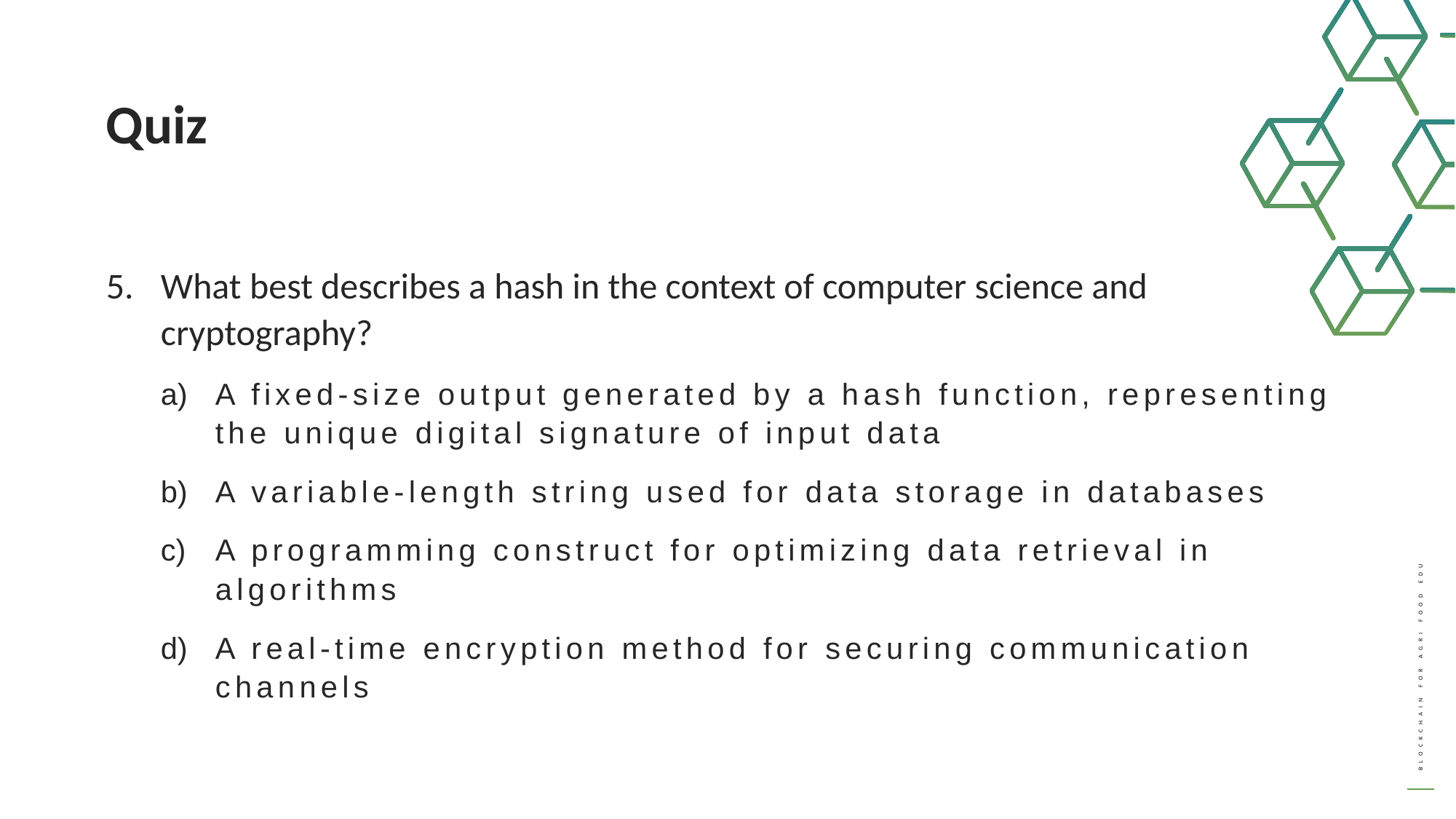

Quiz
What best describes a hash in the context of computer science and cryptography?
A fixed-size output generated by a hash function, representing the unique digital signature of input data
A variable-length string used for data storage in databases
A programming construct for optimizing data retrieval in algorithms
A real-time encryption method for securing communication channels